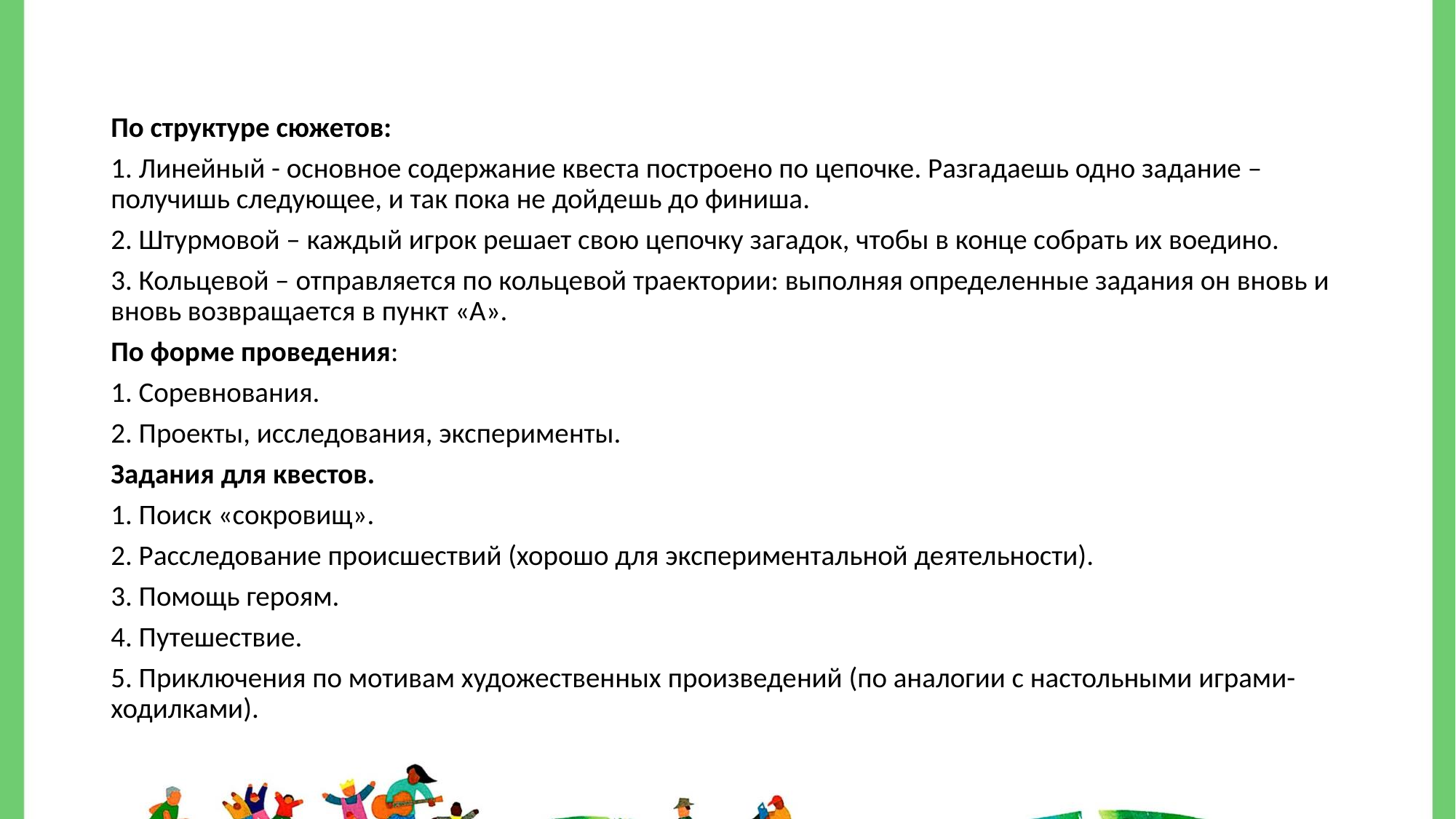

По структуре сюжетов:
1. Линейный - основное содержание квеста построено по цепочке. Разгадаешь одно задание – получишь следующее, и так пока не дойдешь до финиша.
2. Штурмовой – каждый игрок решает свою цепочку загадок, чтобы в конце собрать их воедино.
3. Кольцевой – отправляется по кольцевой траектории: выполняя определенные задания он вновь и вновь возвращается в пункт «А».
По форме проведения:
1. Соревнования.
2. Проекты, исследования, эксперименты.
Задания для квестов.
1. Поиск «сокровищ».
2. Расследование происшествий (хорошо для экспериментальной деятельности).
3. Помощь героям.
4. Путешествие.
5. Приключения по мотивам художественных произведений (по аналогии с настольными играми-ходилками).